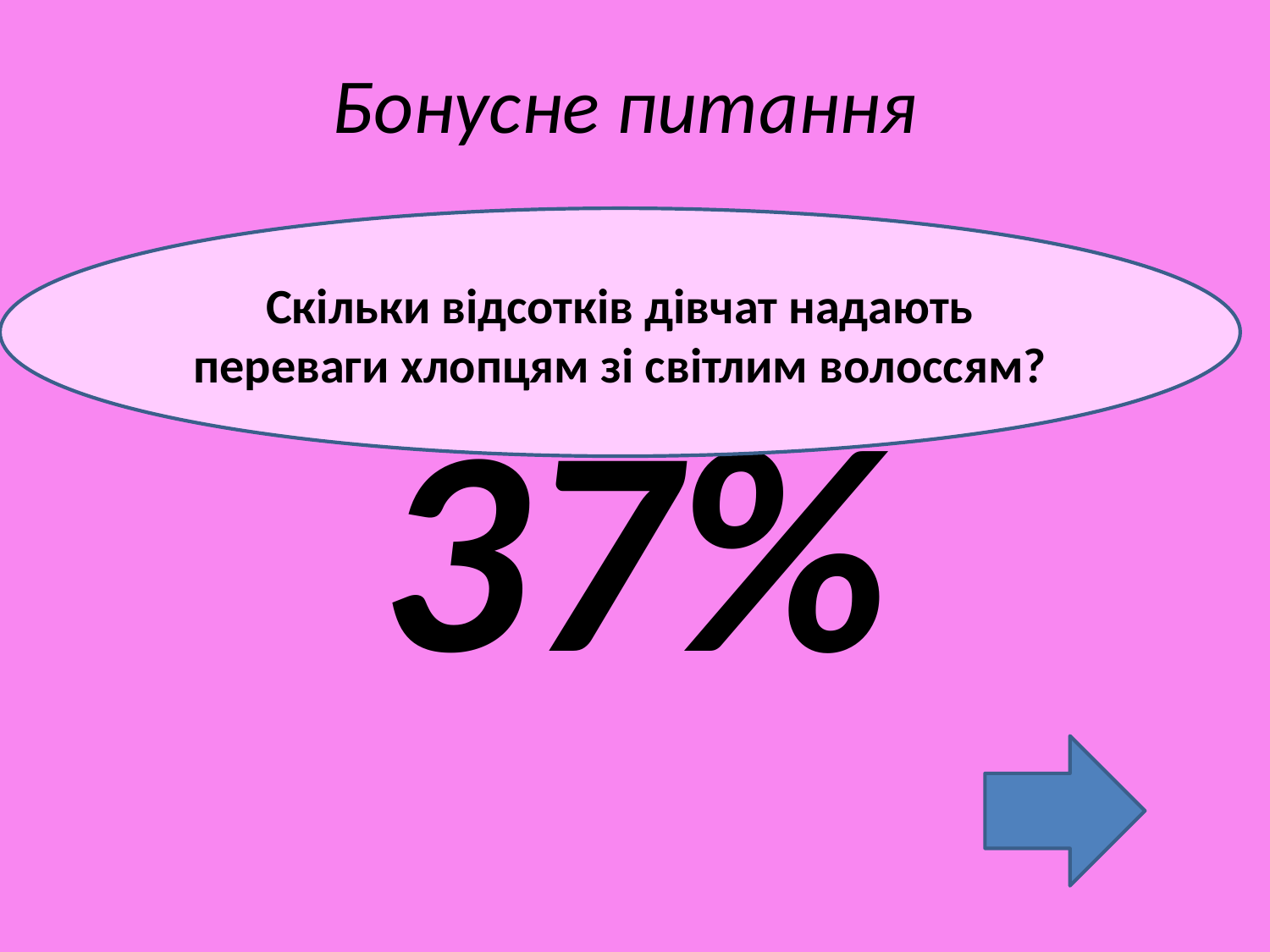

Бонусне питання

Скільки відсотків дівчат надають переваги хлопцям зі світлим волоссям?
# 37%